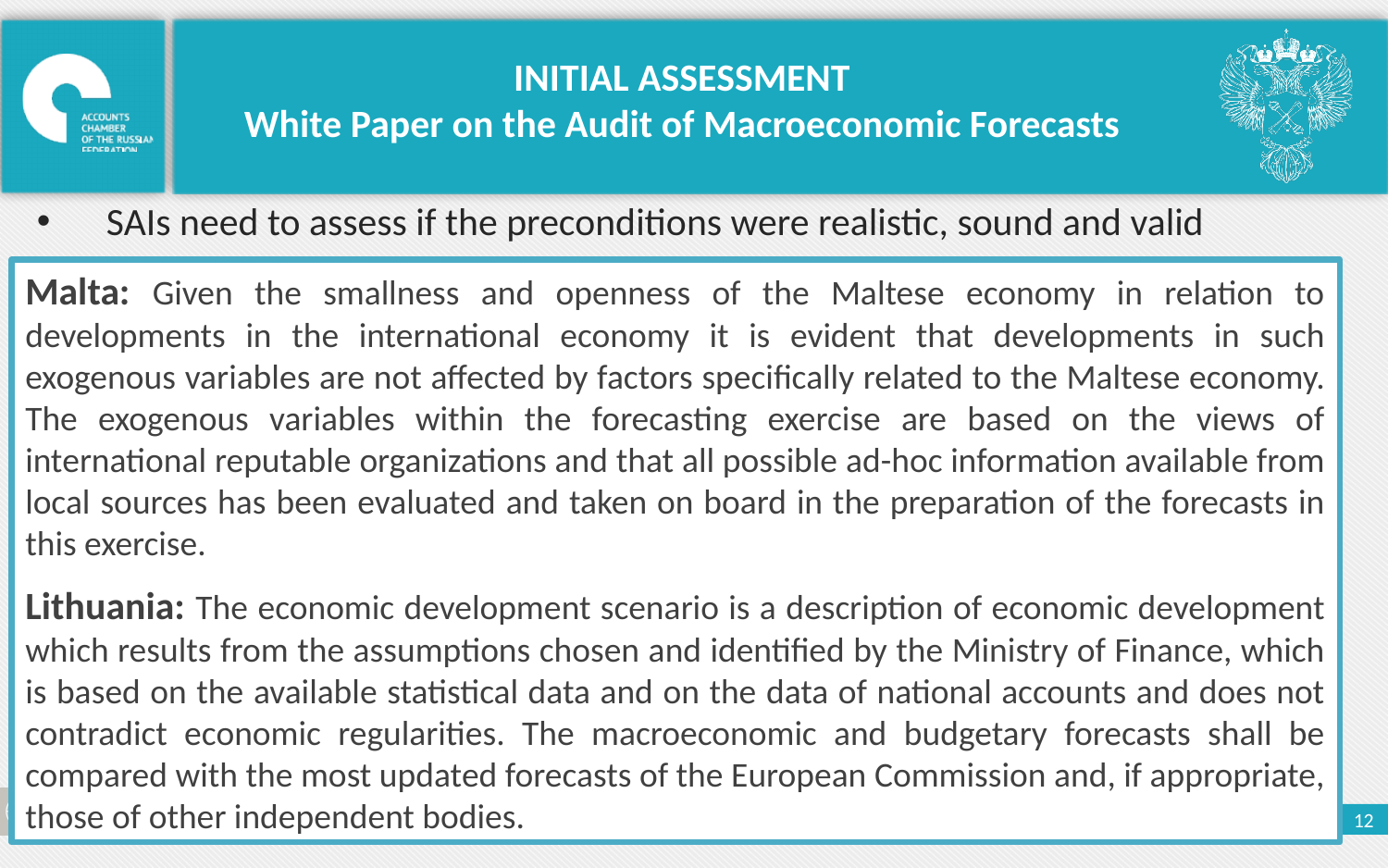

INITIAL ASSESSMENT
White Paper on the Audit of Macroeconomic Forecasts
SAIs need to assess if the preconditions were realistic, sound and valid

Malta: Given the smallness and openness of the Maltese economy in relation to developments in the international economy it is evident that developments in such exogenous variables are not affected by factors specifically related to the Maltese economy. The exogenous variables within the forecasting exercise are based on the views of international reputable organizations and that all possible ad-hoc information available from local sources has been evaluated and taken on board in the preparation of the forecasts in this exercise.

Lithuania: The economic development scenario is a description of economic development which results from the assumptions chosen and identified by the Ministry of Finance, which is based on the available statistical data and on the data of national accounts and does not contradict economic regularities. The macroeconomic and budgetary forecasts shall be compared with the most updated forecasts of the European Commission and, if appropriate, those of other independent bodies.